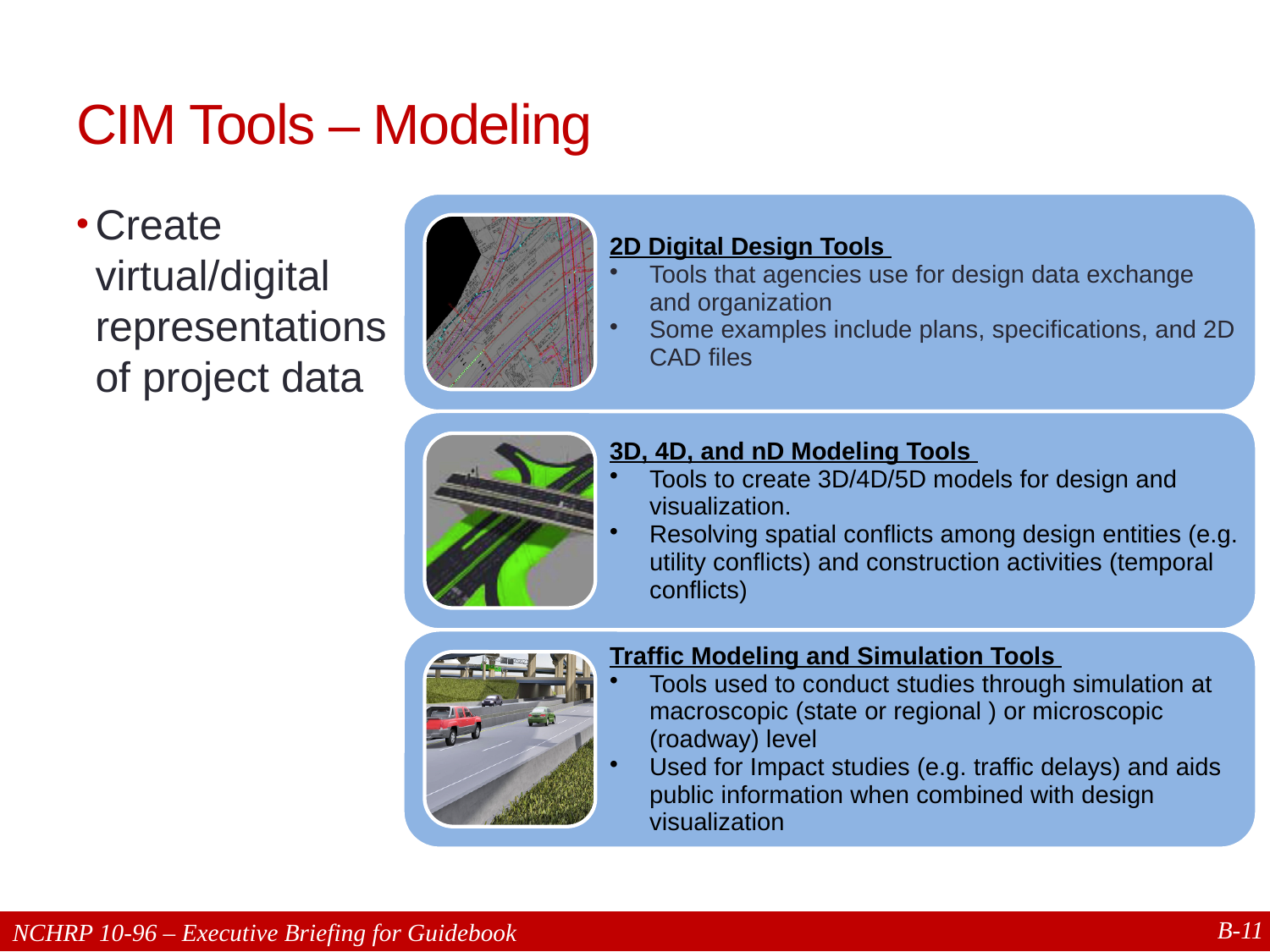

# CIM Tools – Modeling
Create virtual/digital representations of project data

2D Digital Design Tools
3D, 4D, and nD Modeling Tools
Traffic Modeling and Simulation Tools
Tools used to conduct studies through simulation at macroscopic (state or regional ) or microscopic (roadway) level
Tools that agencies use for design data exchange and organization
Some examples include plans, specifications, and 2D CAD files
Resolving spatial conflicts among design entities (e.g. utility conflicts) and construction activities (temporal conflicts)
Used for Impact studies (e.g. traffic delays) and aids public information when combined with design visualization
Tools to create 3D/4D/5D models for design and visualization.
11